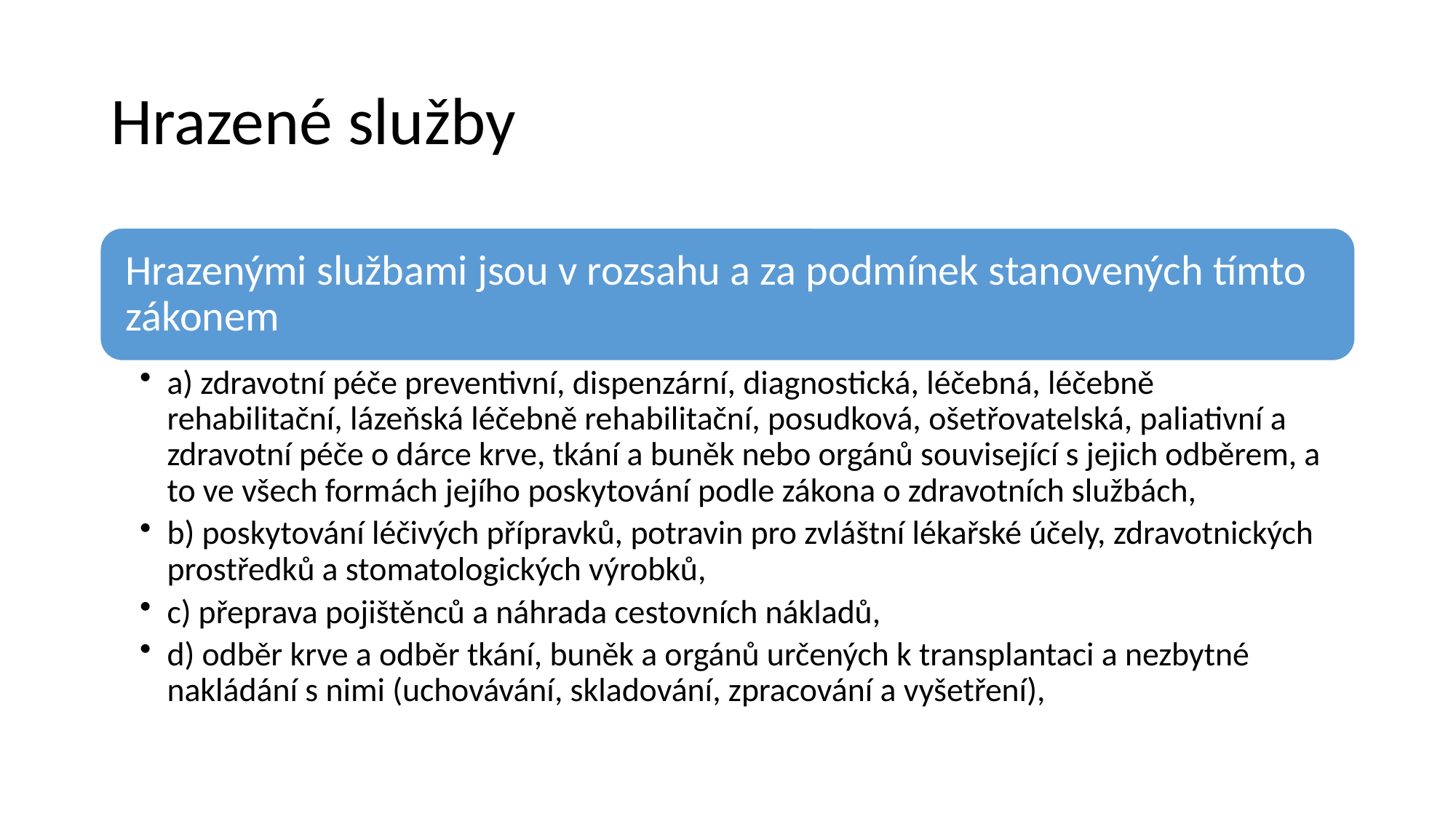

Hrazené služby
Hrazenými službami jsou v rozsahu a za podmínek stanovených tímto zákonem
a) zdravotní péče preventivní, dispenzární, diagnostická, léčebná, léčebně rehabilitační, lázeňská léčebně rehabilitační, posudková, ošetřovatelská, paliativní a zdravotní péče o dárce krve, tkání a buněk nebo orgánů související s jejich odběrem, a to ve všech formách jejího poskytování podle zákona o zdravotních službách,
b) poskytování léčivých přípravků, potravin pro zvláštní lékařské účely, zdravotnických prostředků a stomatologických výrobků,
c) přeprava pojištěnců a náhrada cestovních nákladů,
d) odběr krve a odběr tkání, buněk a orgánů určených k transplantaci a nezbytné nakládání s nimi (uchovávání, skladování, zpracování a vyšetření),